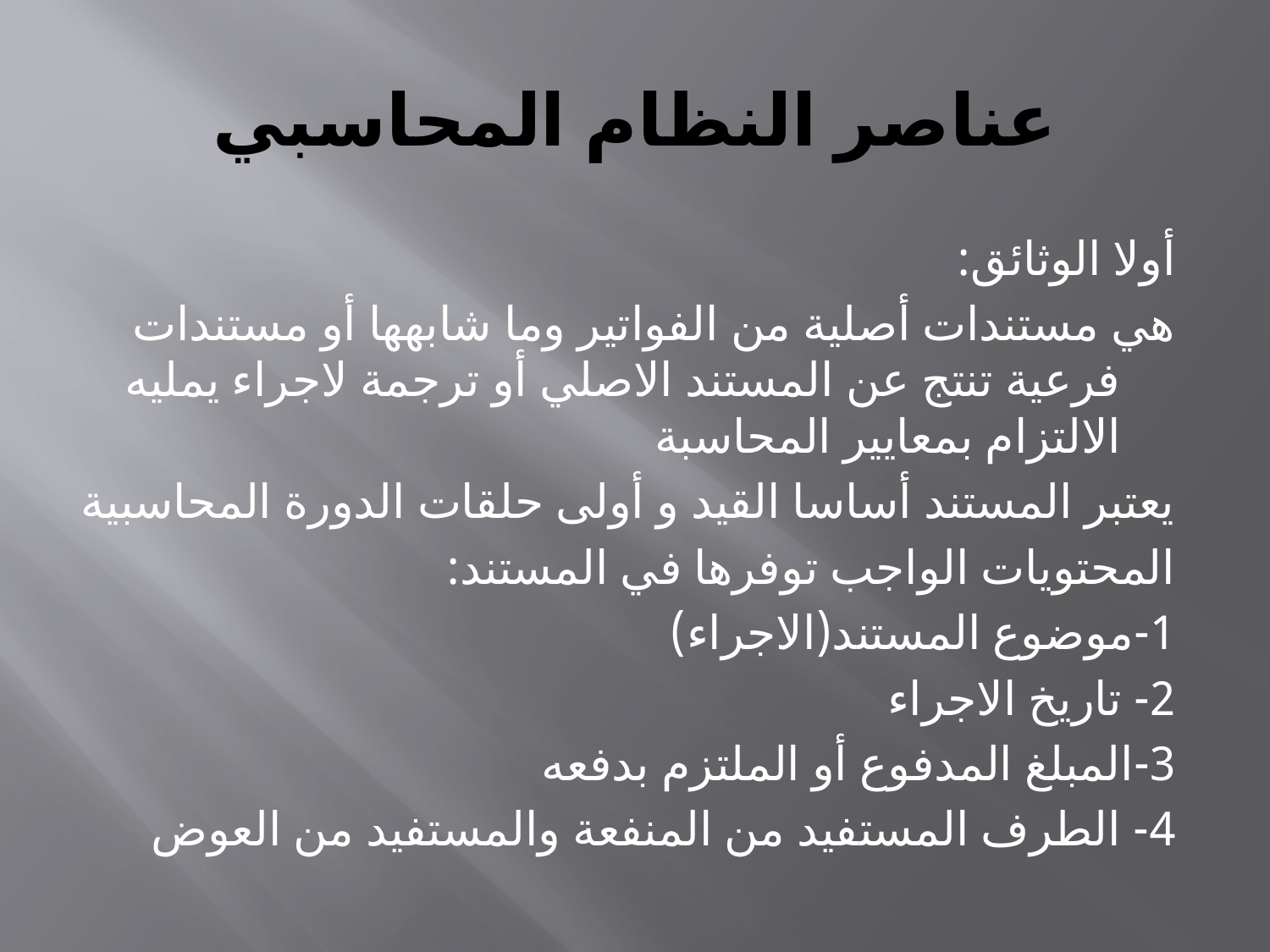

# عناصر النظام المحاسبي
أولا الوثائق:
هي مستندات أصلية من الفواتير وما شابهها أو مستندات فرعية تنتج عن المستند الاصلي أو ترجمة لاجراء يمليه الالتزام بمعايير المحاسبة
يعتبر المستند أساسا القيد و أولى حلقات الدورة المحاسبية
المحتويات الواجب توفرها في المستند:
1-موضوع المستند(الاجراء)
2- تاريخ الاجراء
3-المبلغ المدفوع أو الملتزم بدفعه
4- الطرف المستفيد من المنفعة والمستفيد من العوض